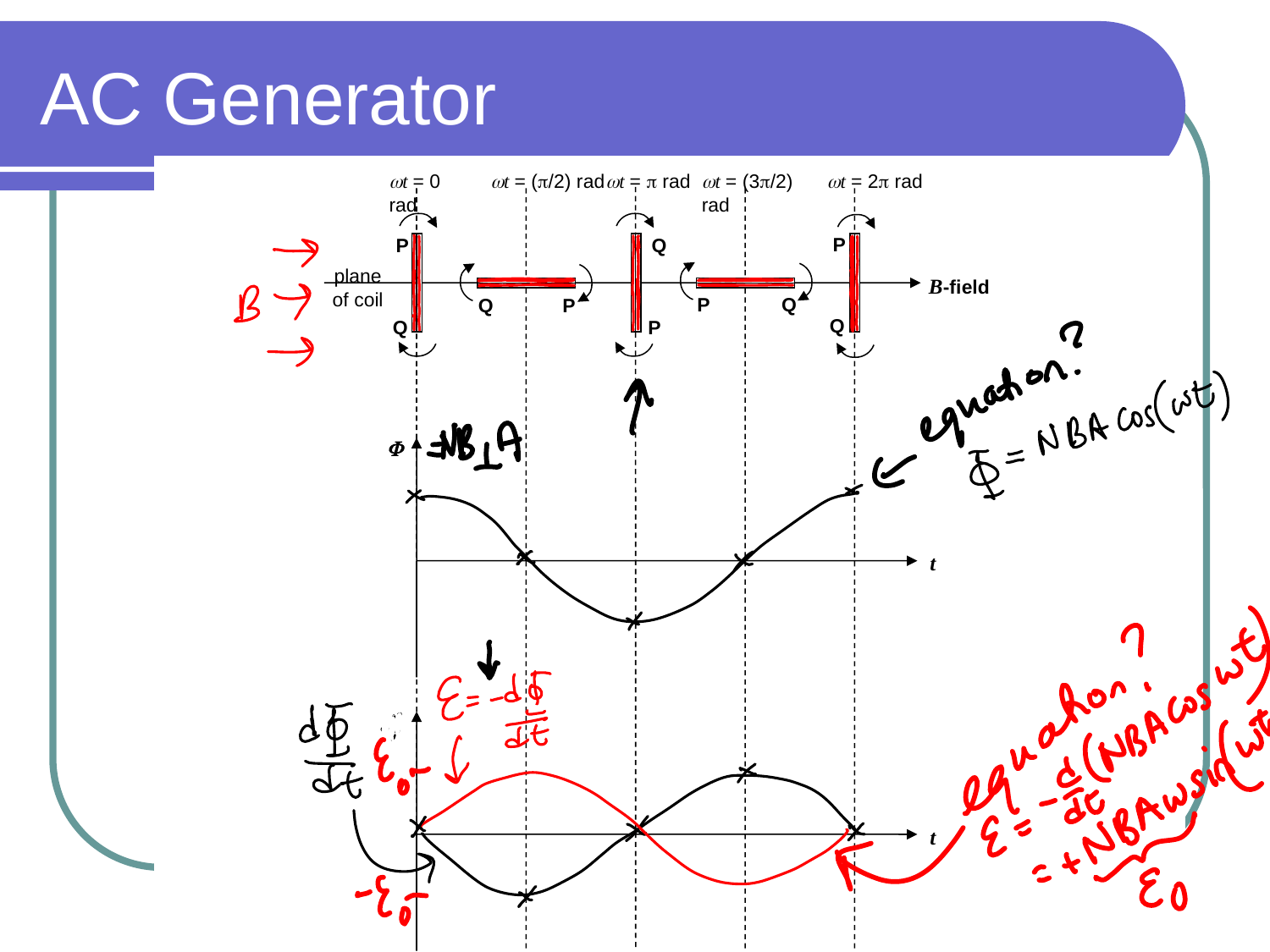

# AC Generator

ωt = 0 rad
ωt = (π/2) rad
ωt = π rad
ωt = (3π/2) rad
ωt = 2π rad

P

Q

P

Q

Q

P

plane of coil
B-field

P

Q

Q

P

Φ

t

ξ

t